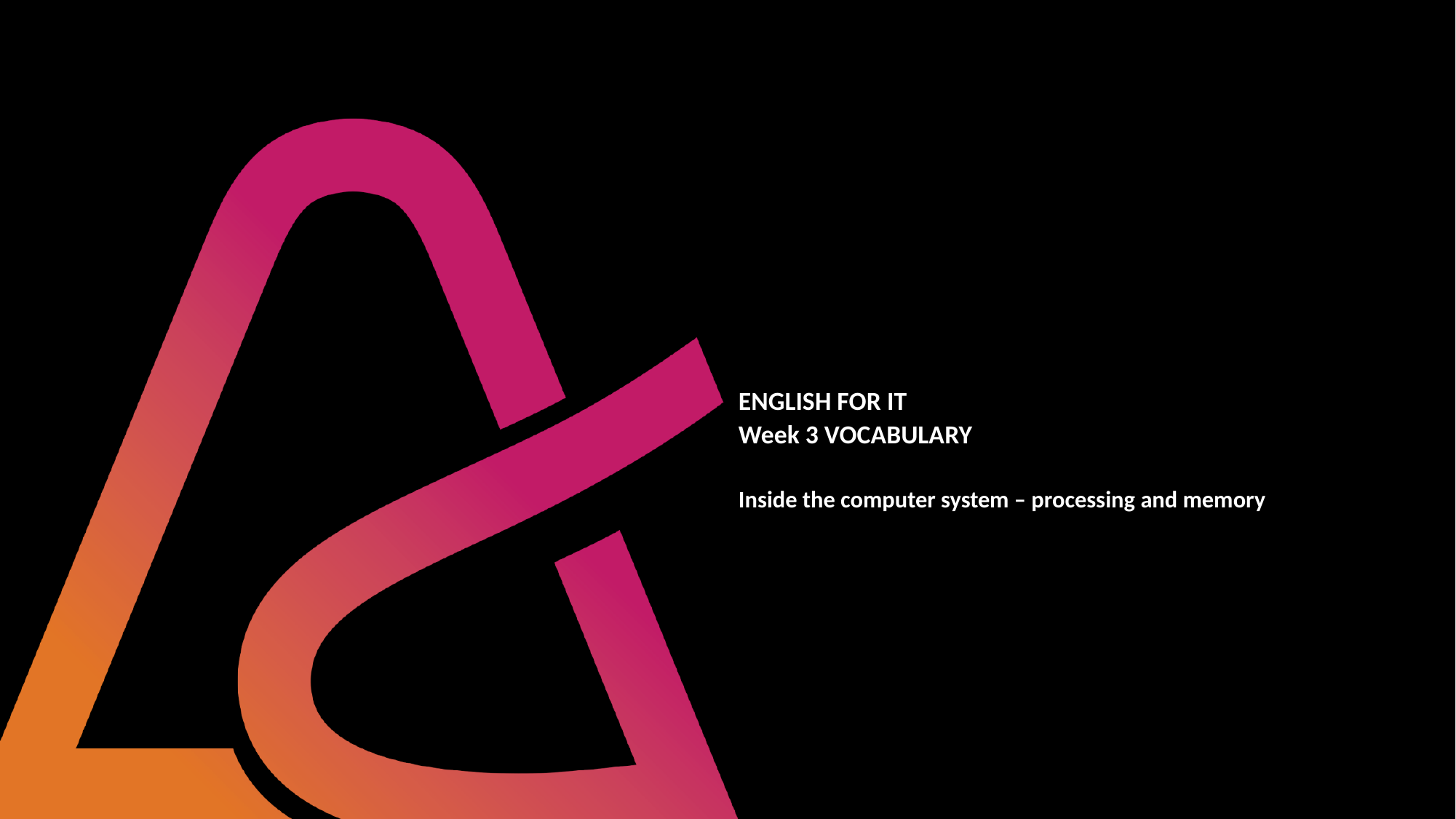

# ENGLISH FOR IT Week 3 VOCABULARY Inside the computer system – processing and memory